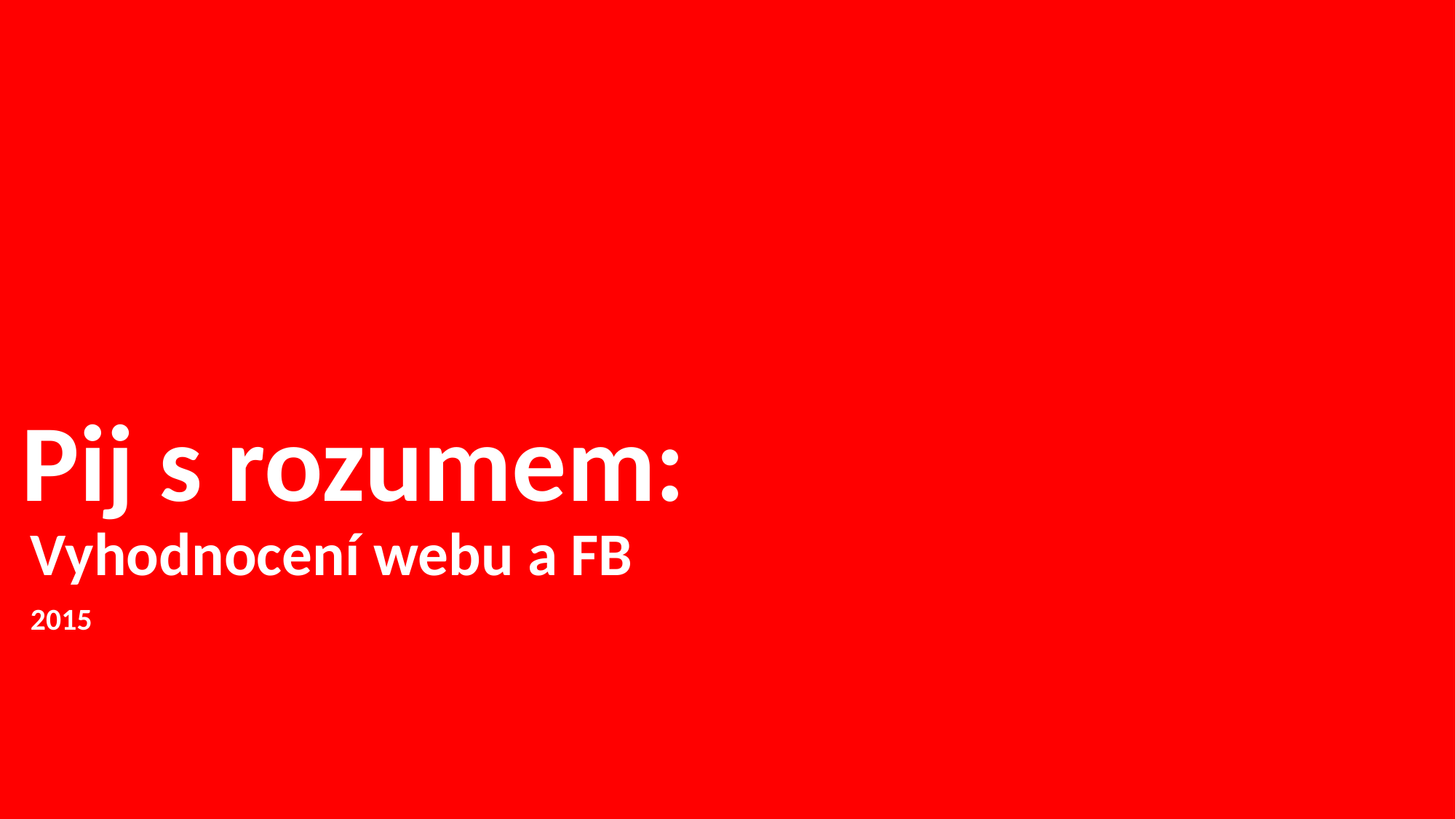

# Pij s rozumem:
Vyhodnocení webu a FB
2015